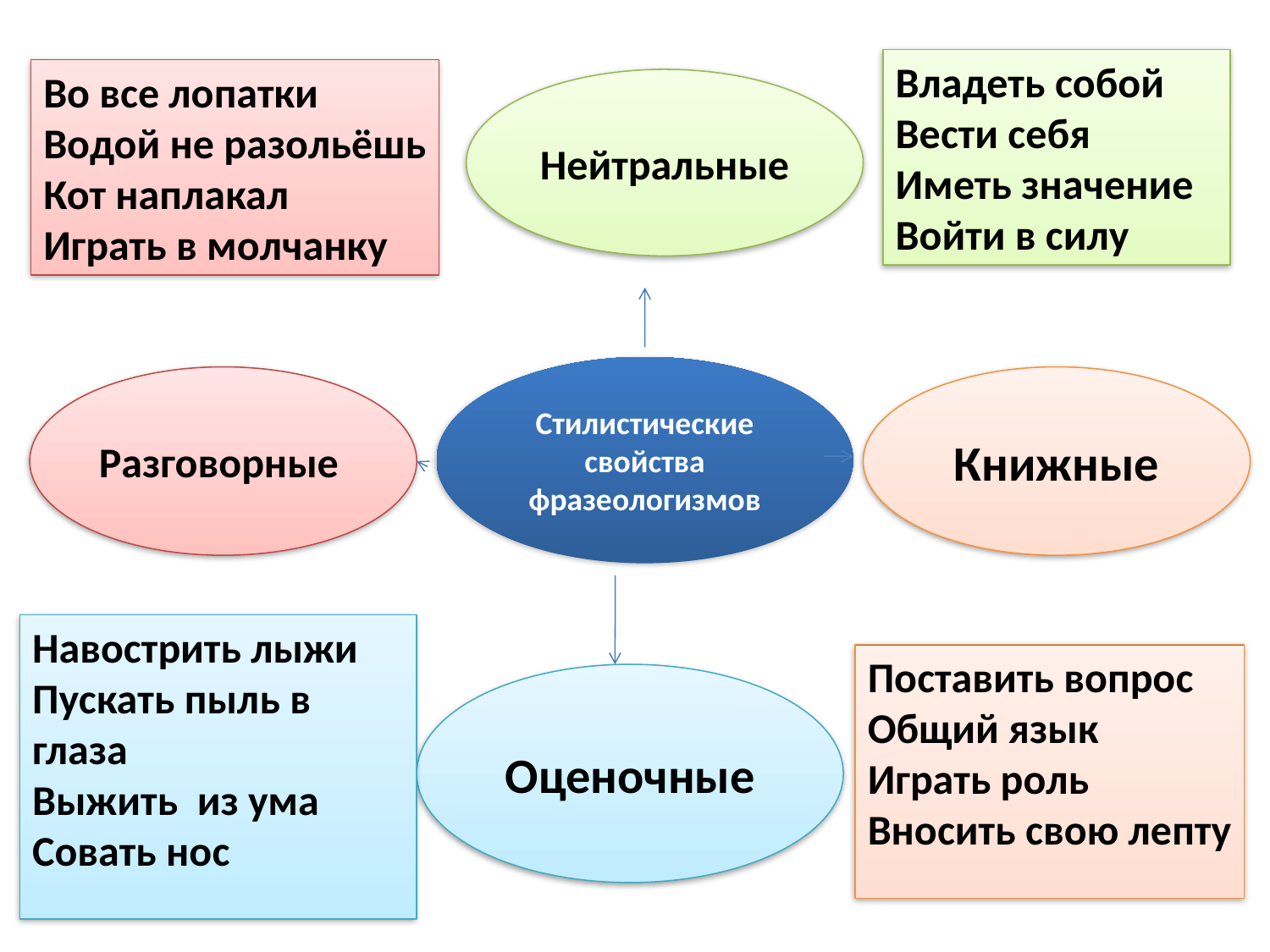

#
Владеть собой
Вести себя
Иметь значение
Войти в силу
Во все лопатки
Водой не разольёшь
Кот наплакал
Играть в молчанку
Нейтральные
Стилистические свойства фразеологизмов
Разговорные
Книжные

Навострить лыжи
Пускать пыль в глаза
Выжить  из ума
Совать нос

Поставить вопрос
Общий язык
Играть роль
Вносить свою лепту

Оценочные